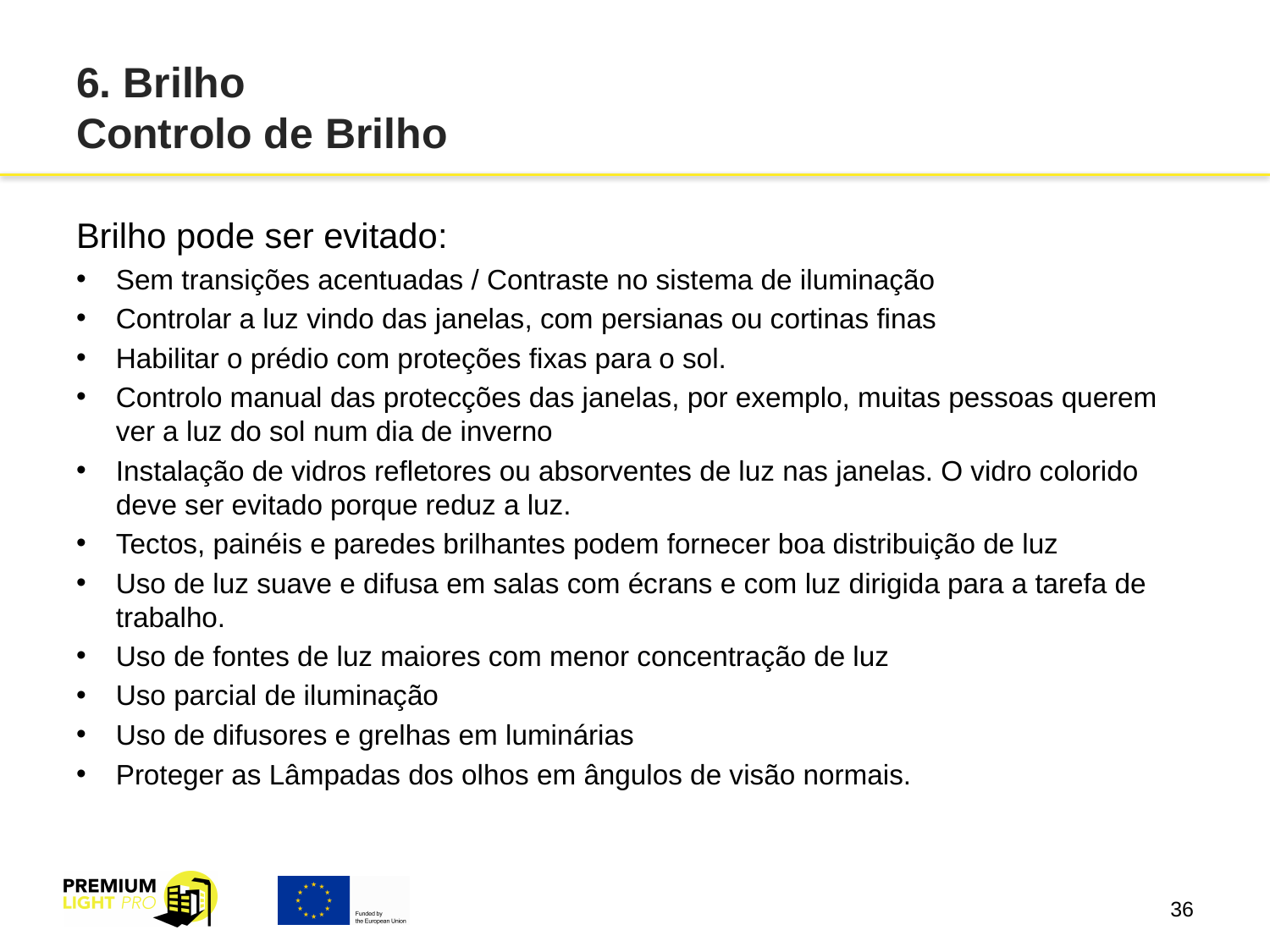

# 6. Brilho Controlo de Brilho
Brilho pode ser evitado:
Sem transições acentuadas / Contraste no sistema de iluminação
Controlar a luz vindo das janelas, com persianas ou cortinas finas
Habilitar o prédio com proteções fixas para o sol.
Controlo manual das protecções das janelas, por exemplo, muitas pessoas querem ver a luz do sol num dia de inverno
Instalação de vidros refletores ou absorventes de luz nas janelas. O vidro colorido deve ser evitado porque reduz a luz.
Tectos, painéis e paredes brilhantes podem fornecer boa distribuição de luz
Uso de luz suave e difusa em salas com écrans e com luz dirigida para a tarefa de trabalho.
Uso de fontes de luz maiores com menor concentração de luz
Uso parcial de iluminação
Uso de difusores e grelhas em luminárias
Proteger as Lâmpadas dos olhos em ângulos de visão normais.